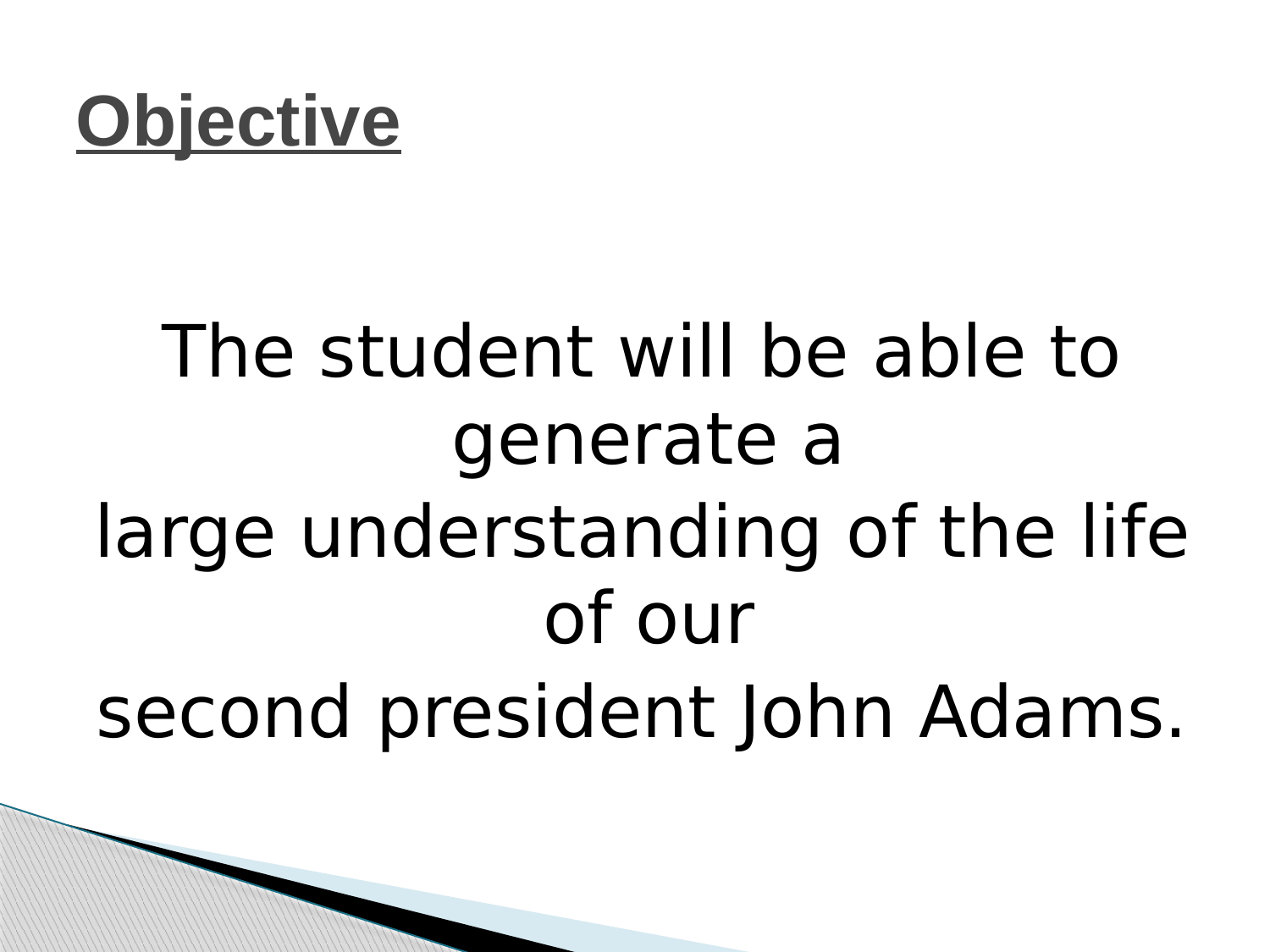

# Objective

The student will be able to generate a
large understanding of the life of our
second president John Adams.